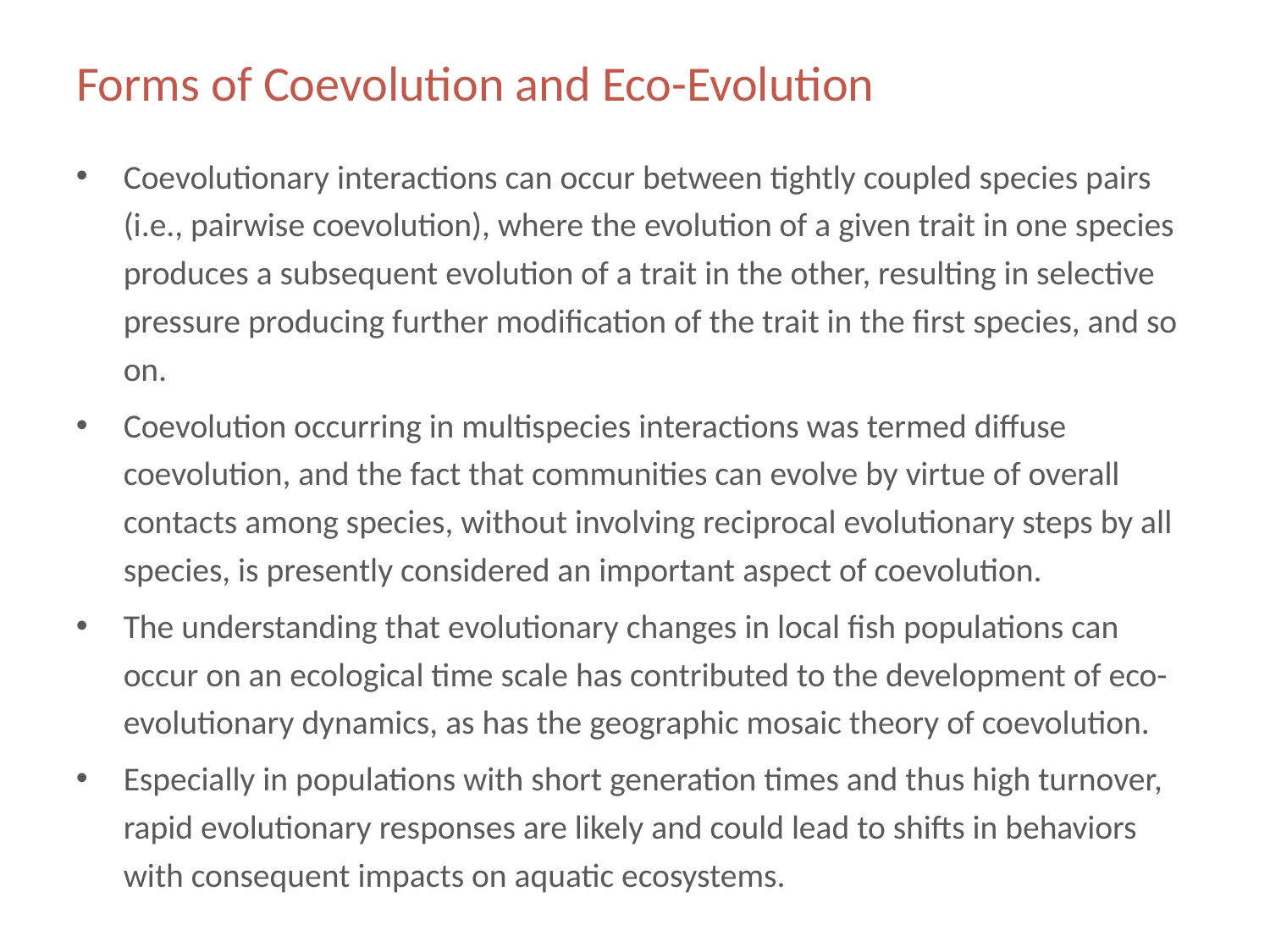

# Forms of Coevolution and Eco-Evolution
Coevolutionary interactions can occur between tightly coupled species pairs (i.e., pairwise coevolution), where the evolution of a given trait in one species produces a subsequent evolution of a trait in the other, resulting in selective pressure producing further modification of the trait in the first species, and so on.
Coevolution occurring in multispecies interactions was termed diffuse coevolution, and the fact that communities can evolve by virtue of overall contacts among species, without involving reciprocal evolutionary steps by all species, is presently considered an important aspect of coevolution.
The understanding that evolutionary changes in local fish populations can occur on an ecological time scale has contributed to the development of eco-evolutionary dynamics, as has the geographic mosaic theory of coevolution.
Especially in populations with short generation times and thus high turnover, rapid evolutionary responses are likely and could lead to shifts in behaviors with consequent impacts on aquatic ecosystems.